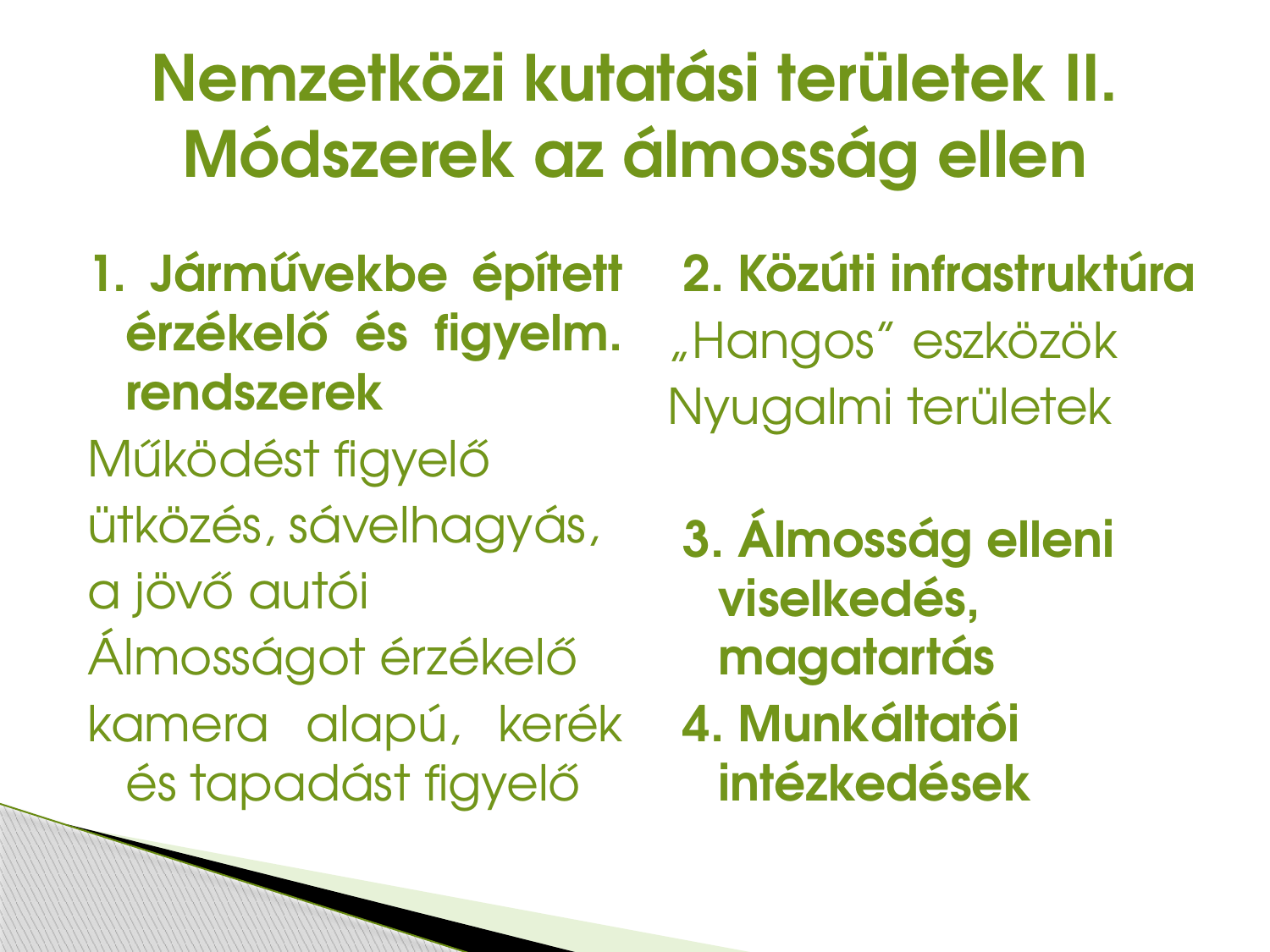

# Nemzetközi kutatási területek II. Módszerek az álmosság ellen
1. Járművekbe épített érzékelő és figyelm. rendszerek
Működést figyelő
ütközés, sávelhagyás,
a jövő autói
Álmosságot érzékelő
kamera alapú, kerék és tapadást figyelő
2. Közúti infrastruktúra
„Hangos” eszközök
Nyugalmi területek

3. Álmosság elleni viselkedés, magatartás
4. Munkáltatói intézkedések